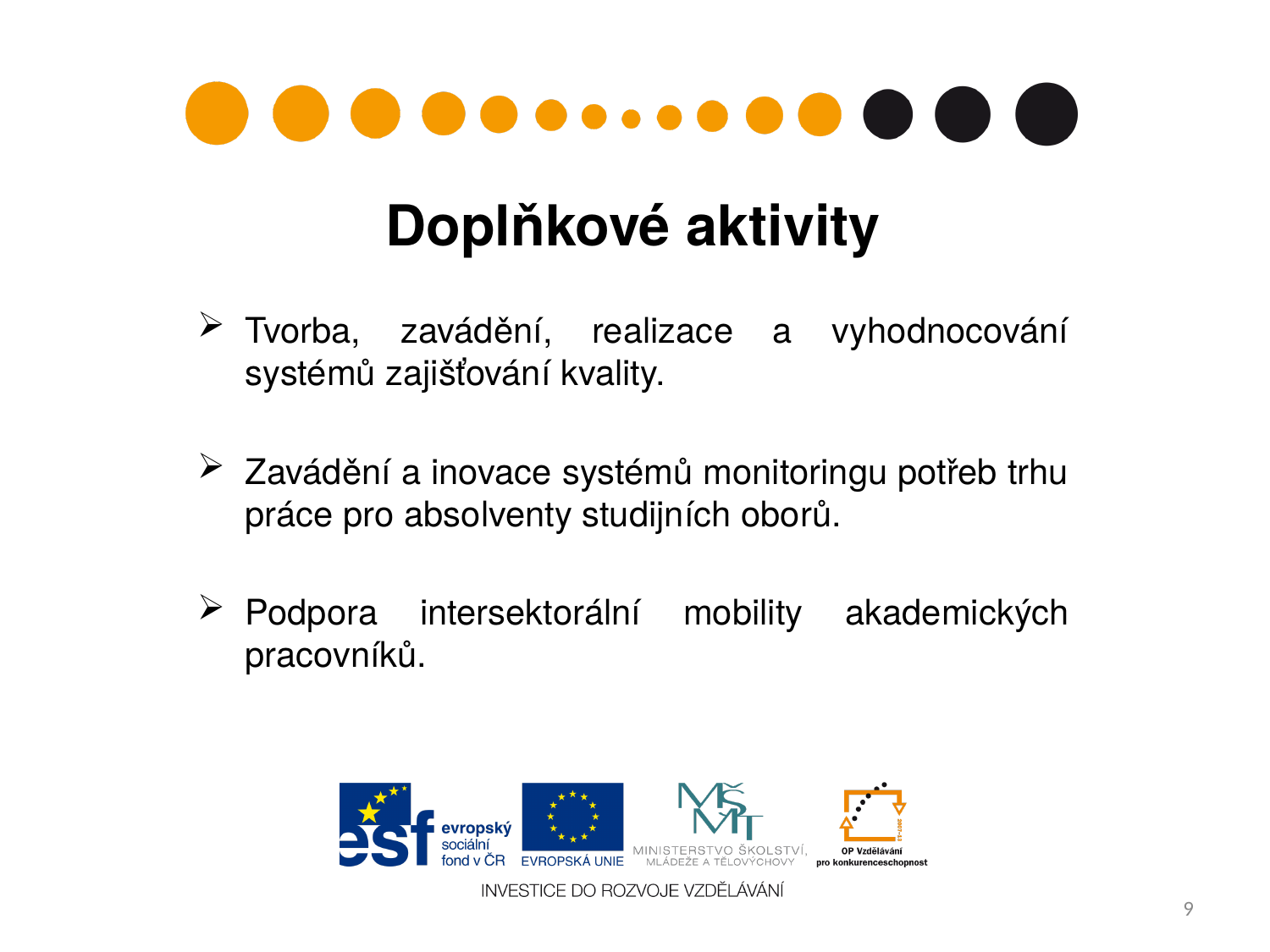

# Doplňkové aktivity
Tvorba, zavádění, realizace a vyhodnocování systémů zajišťování kvality.

Zavádění a inovace systémů monitoringu potřeb trhu práce pro absolventy studijních oborů.

Podpora intersektorální mobility akademických pracovníků.

9